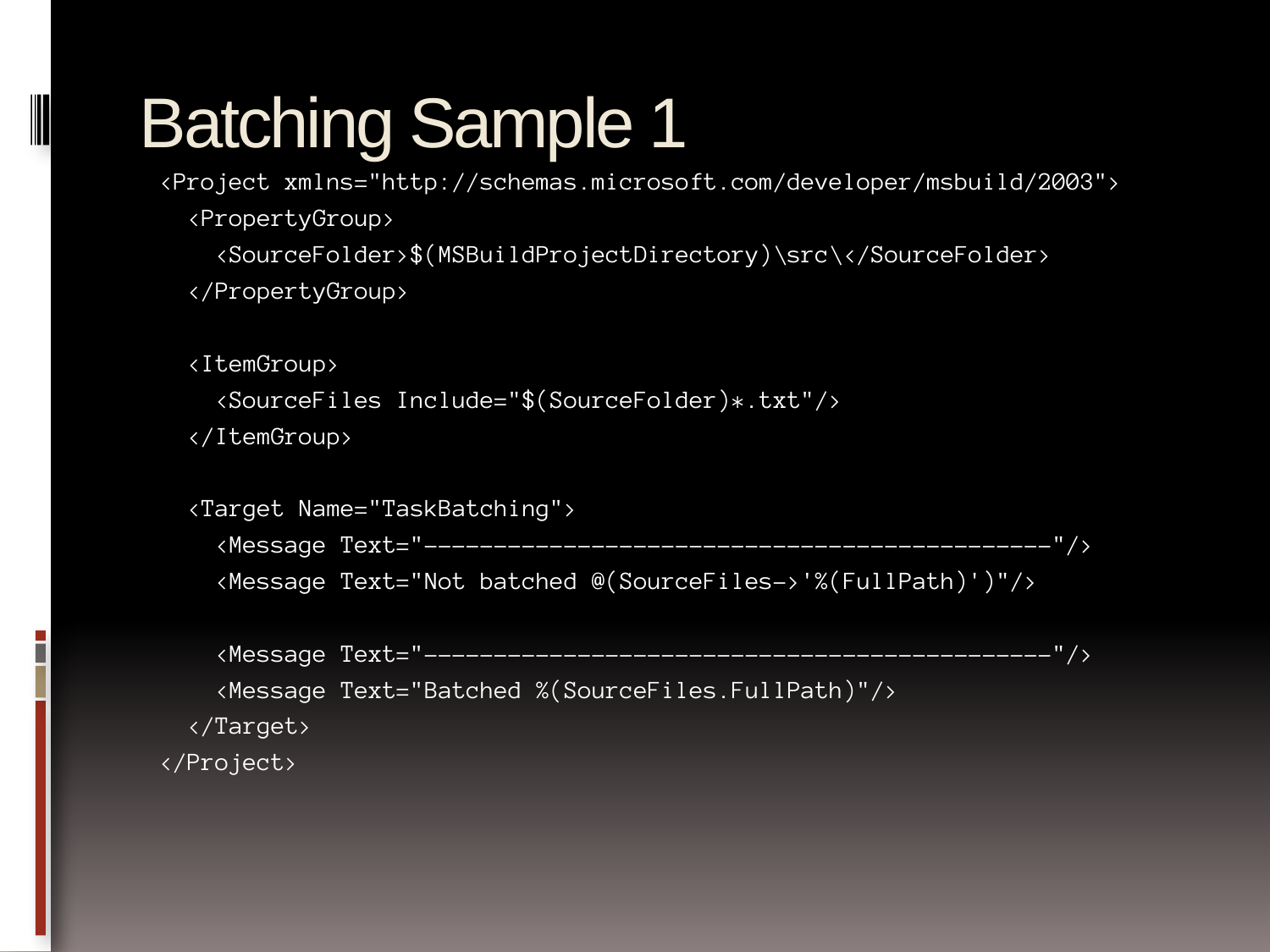

# Batching Sample 1
<Project xmlns="http://schemas.microsoft.com/developer/msbuild/2003">
  <PropertyGroup>
    <SourceFolder>$(MSBuildProjectDirectory)\src\</SourceFolder>
  </PropertyGroup>

  <ItemGroup>
    <SourceFiles Include="$(SourceFolder)*.txt"/>
  </ItemGroup>

  <Target Name="TaskBatching">
    <Message Text="---------------------------------------------"/>
    <Message Text="Not batched @(SourceFiles->'%(FullPath)')"/>

    <Message Text="---------------------------------------------"/>
    <Message Text="Batched %(SourceFiles.FullPath)"/>
  </Target>
</Project>